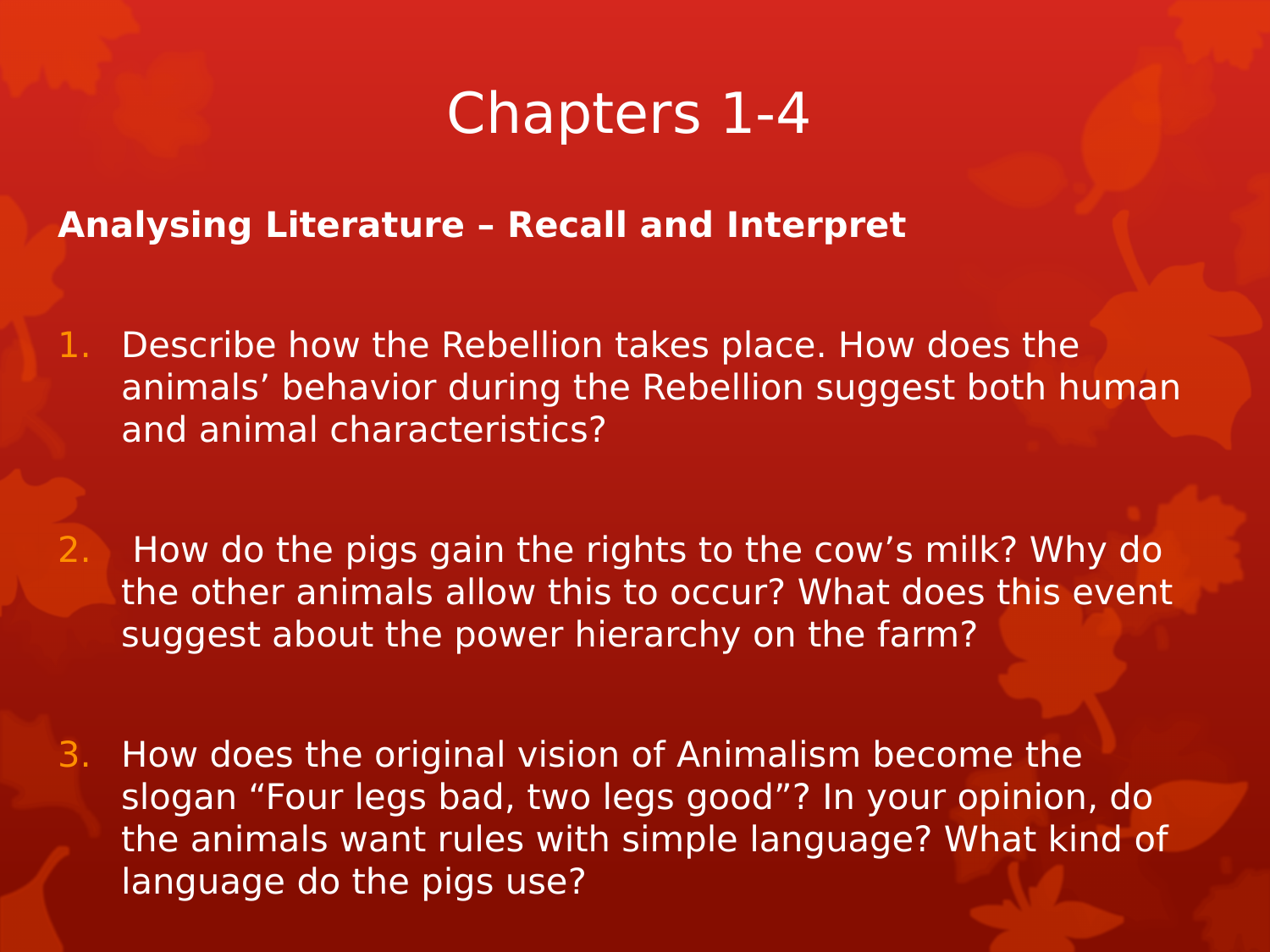

# Chapters 1-4
Analysing Literature – Recall and Interpret

Describe how the Rebellion takes place. How does the animals’ behavior during the Rebellion suggest both human and animal characteristics?

 How do the pigs gain the rights to the cow’s milk? Why do the other animals allow this to occur? What does this event suggest about the power hierarchy on the farm?

How does the original vision of Animalism become the slogan “Four legs bad, two legs good”? In your opinion, do the animals want rules with simple language? What kind of language do the pigs use?